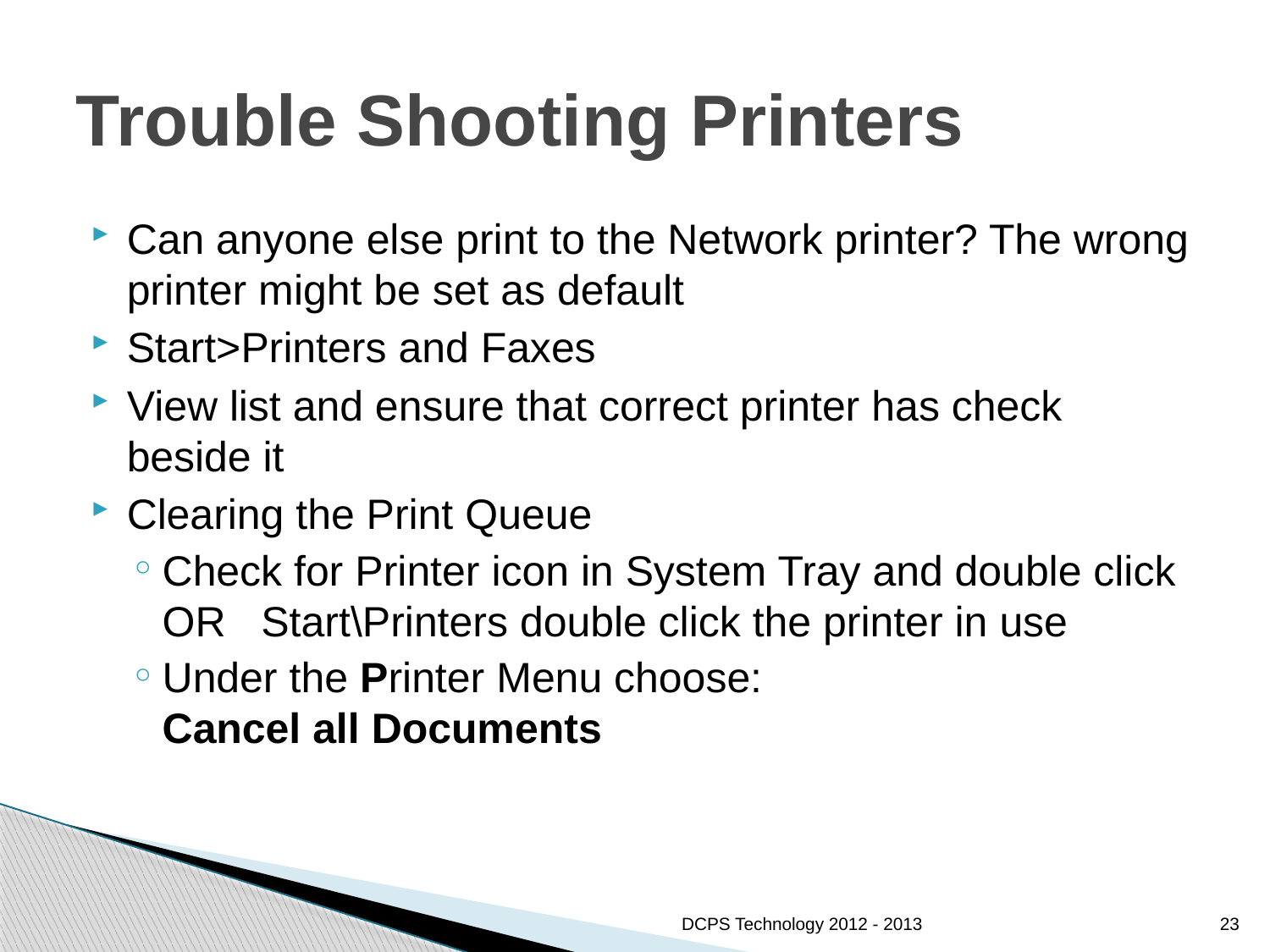

# Trouble Shooting Printers
Can anyone else print to the Network printer? The wrong printer might be set as default
Start>Printers and Faxes
View list and ensure that correct printer has check beside it
Clearing the Print Queue
Check for Printer icon in System Tray and double click  OR   Start\Printers double click the printer in use
Under the Printer Menu choose:
Cancel all Documents

DCPS Technology 2012 - 2013
23